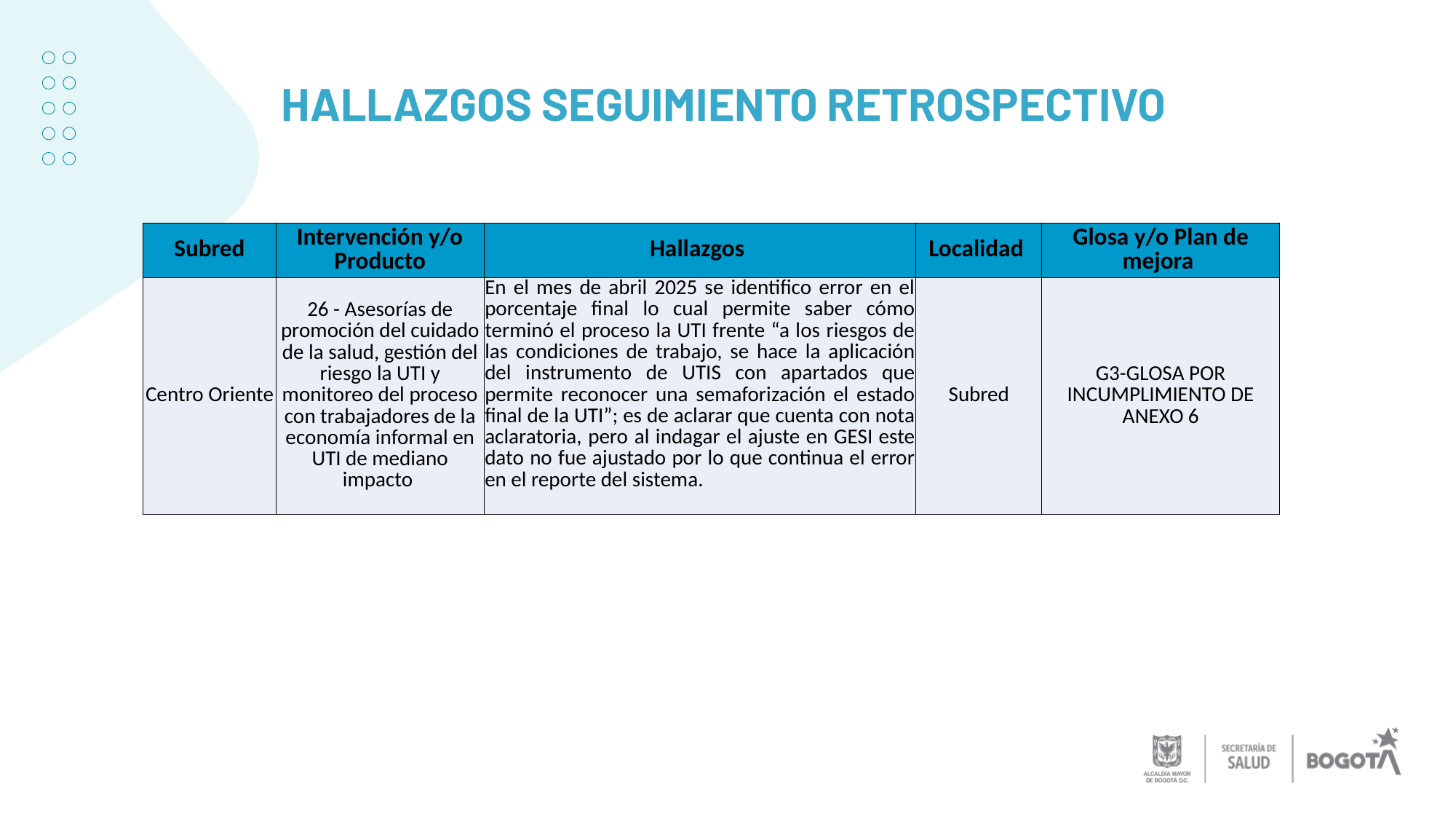

# HALLAZGOS SEGUIMIENTO RETROSPECTIVO
| Subred | Intervención y/o Producto | Hallazgos | Localidad | Glosa y/o Plan de mejora |
| --- | --- | --- | --- | --- |
| Centro Oriente | 26 - Asesorías de promoción del cuidado de la salud, gestión del riesgo la UTI y monitoreo del proceso con trabajadores de la economía informal en UTI de mediano impacto | En el mes de abril 2025 se identifico error en el porcentaje final lo cual permite saber cómo terminó el proceso la UTI frente “a los riesgos de las condiciones de trabajo, se hace la aplicación del instrumento de UTIS con apartados que permite reconocer una semaforización el estado final de la UTI”; es de aclarar que cuenta con nota aclaratoria, pero al indagar el ajuste en GESI este dato no fue ajustado por lo que continua el error en el reporte del sistema. | Subred | G3-GLOSA POR INCUMPLIMIENTO DE ANEXO 6 |